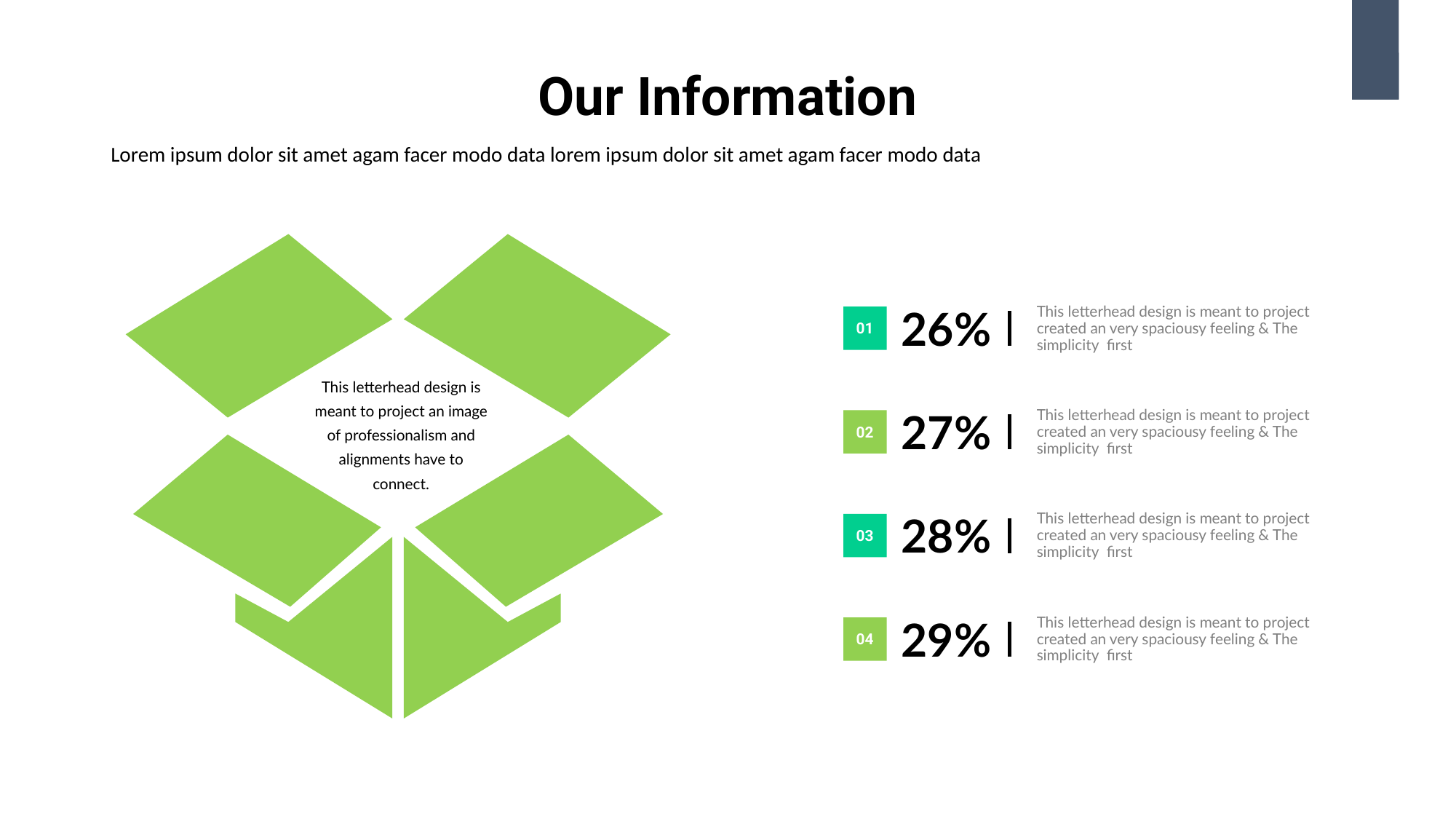

Our Information
19
Lorem ipsum dolor sit amet agam facer modo data lorem ipsum dolor sit amet agam facer modo data

This letterhead design is meant to project created an very spaciousy feeling & The simplicity  first
26%

01

This letterhead design is meant to project an image of professionalism and alignments have to connect.
This letterhead design is meant to project created an very spaciousy feeling & The simplicity  first
27%

02

This letterhead design is meant to project created an very spaciousy feeling & The simplicity  first
28%

03

This letterhead design is meant to project created an very spaciousy feeling & The simplicity  first
29%

04